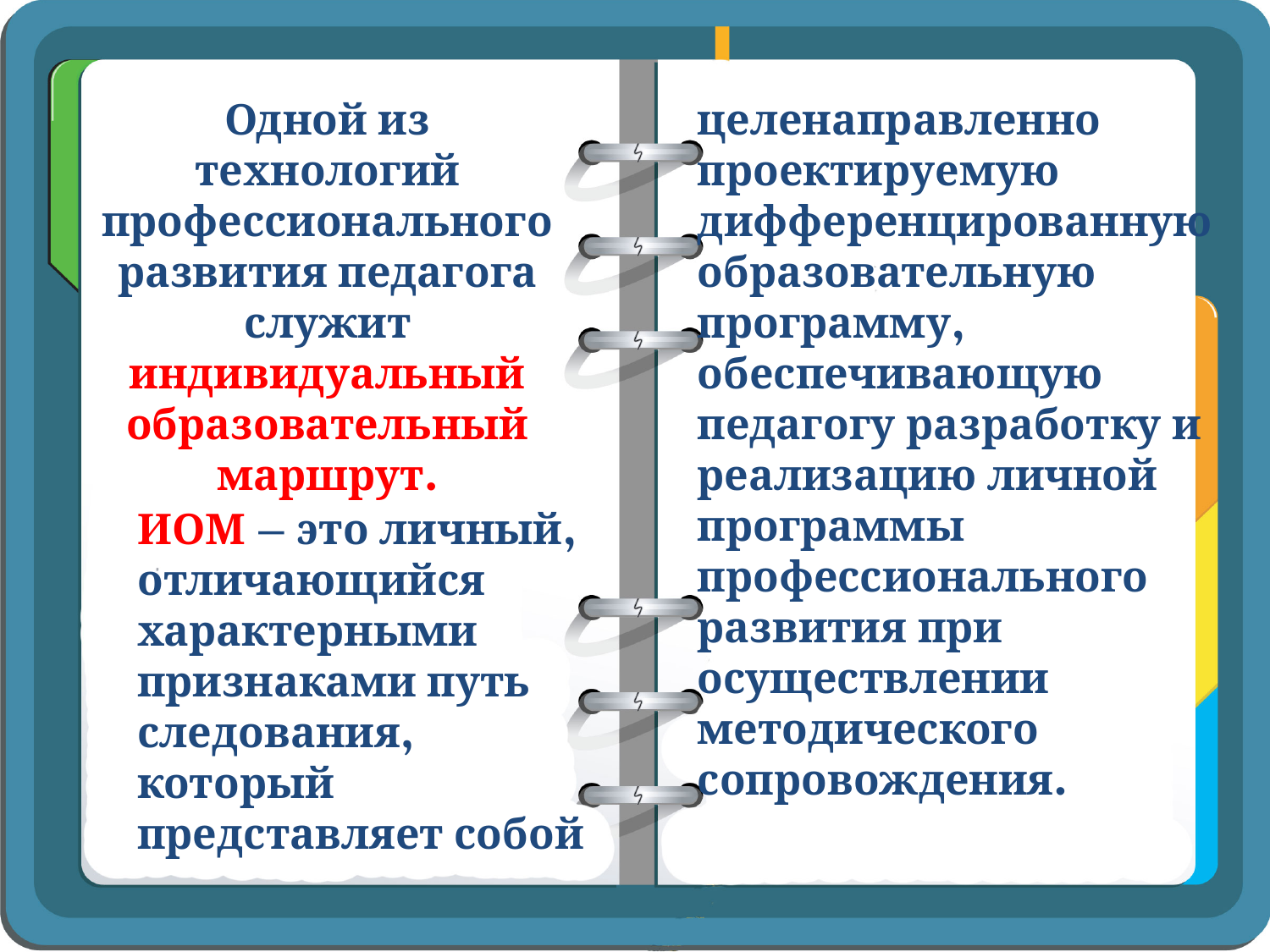

Одной из технологий профессионального развития педагога служит индивидуальный образовательный маршрут.
целенаправленно проектируемую дифференцированную образовательную программу, обеспечивающую педагогу разработку и реализацию личной программы профессионального развития при осуществлении методического сопровождения.
ИОМ – это личный, отличающийся характерными признаками путь следования, который представляет собой